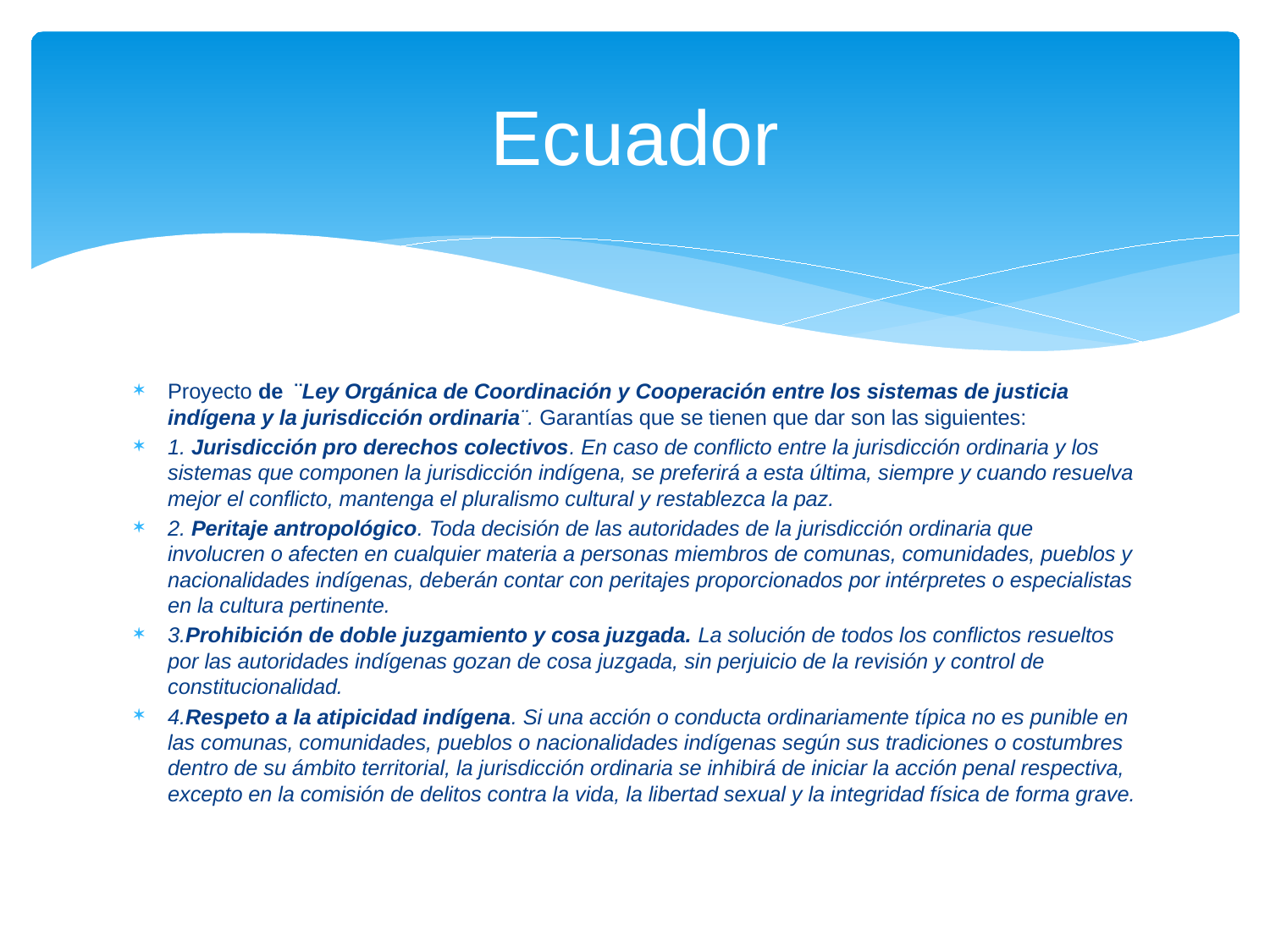

# Ecuador
Proyecto de  ¨Ley Orgánica de Coordinación y Cooperación entre los sistemas de justicia indígena y la jurisdicción ordinaria¨. Garantías que se tienen que dar son las siguientes:
1. Jurisdicción pro derechos colectivos. En caso de conflicto entre la jurisdicción ordinaria y los sistemas que componen la jurisdicción indígena, se preferirá a esta última, siempre y cuando resuelva mejor el conflicto, mantenga el pluralismo cultural y restablezca la paz.
2. Peritaje antropológico. Toda decisión de las autoridades de la jurisdicción ordinaria que involucren o afecten en cualquier materia a personas miembros de comunas, comunidades, pueblos y nacionalidades indígenas, deberán contar con peritajes proporcionados por intérpretes o especialistas en la cultura pertinente.
3.Prohibición de doble juzgamiento y cosa juzgada. La solución de todos los conflictos resueltos por las autoridades indígenas gozan de cosa juzgada, sin perjuicio de la revisión y control de constitucionalidad.
4.Respeto a la atipicidad indígena. Si una acción o conducta ordinariamente típica no es punible en las comunas, comunidades, pueblos o nacionalidades indígenas según sus tradiciones o costumbres dentro de su ámbito territorial, la jurisdicción ordinaria se inhibirá de iniciar la acción penal respectiva, excepto en la comisión de delitos contra la vida, la libertad sexual y la integridad física de forma grave.